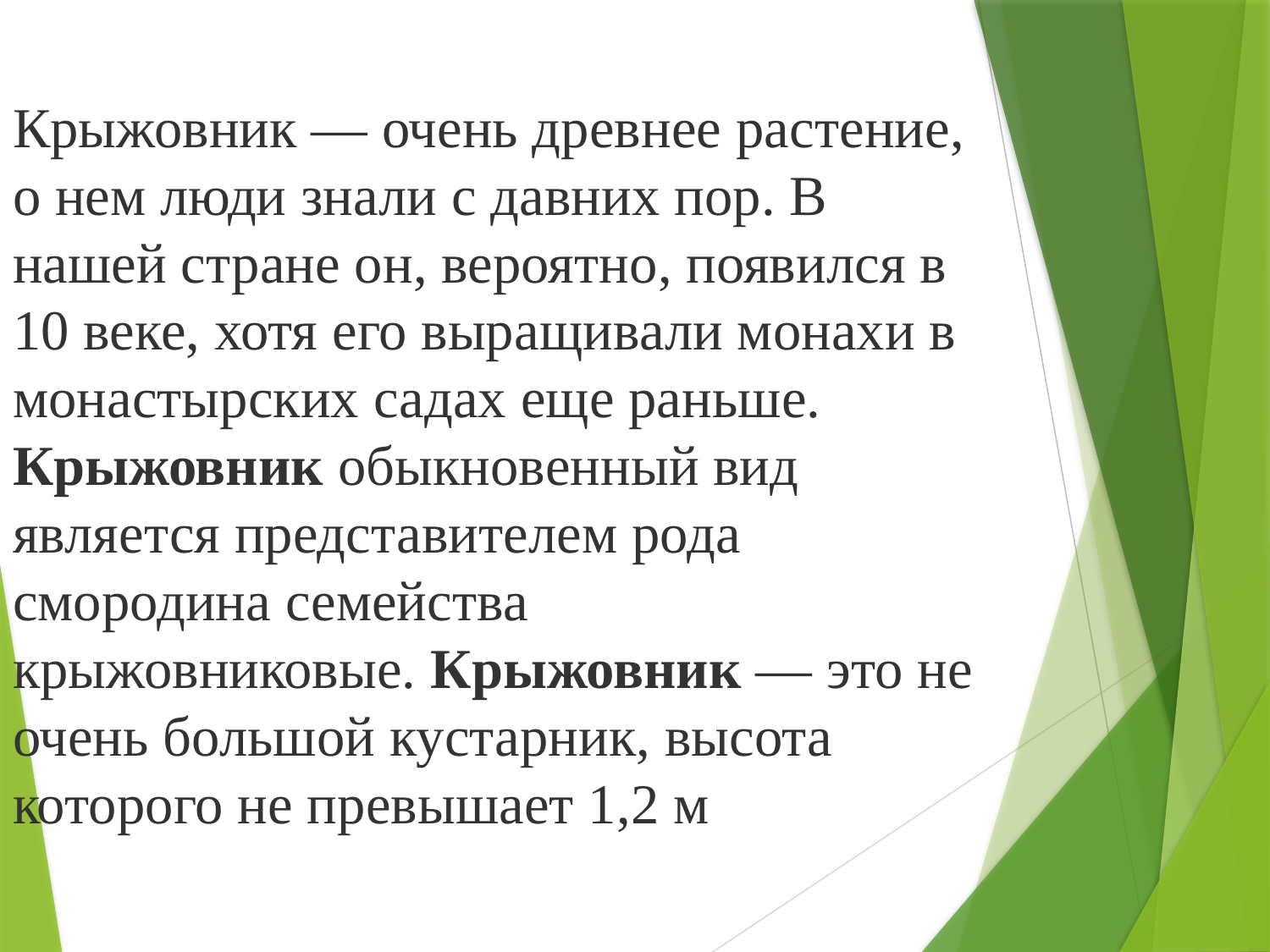

# Крыжовник — очень древнее растение, о нем люди знали с давних пор. В нашей стране он, вероятно, появился в 10 веке, хотя его выращивали монахи в монастырских садах еще раньше. Крыжовник обыкновенный вид является представителем рода смородина семейства крыжовниковые. Крыжовник ― это не очень большой кустарник, высота которого не превышает 1,2 м